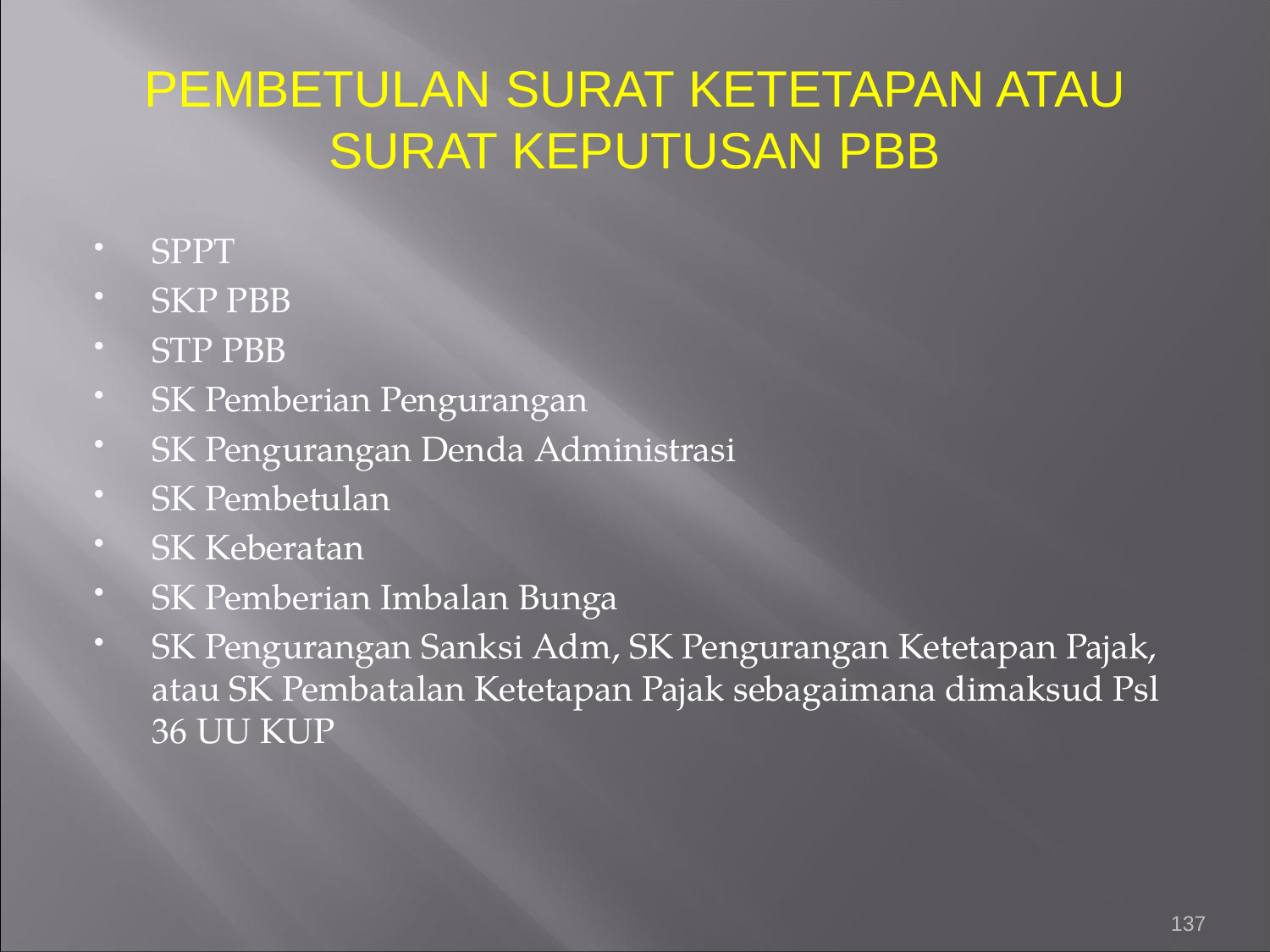

PEMBETULAN SURAT KETETAPAN ATAU SURAT KEPUTUSAN PBB
SPPT
SKP PBB
STP PBB
SK Pemberian Pengurangan
SK Pengurangan Denda Administrasi
SK Pembetulan
SK Keberatan
SK Pemberian Imbalan Bunga
SK Pengurangan Sanksi Adm, SK Pengurangan Ketetapan Pajak, atau SK Pembatalan Ketetapan Pajak sebagaimana dimaksud Psl 36 UU KUP
137